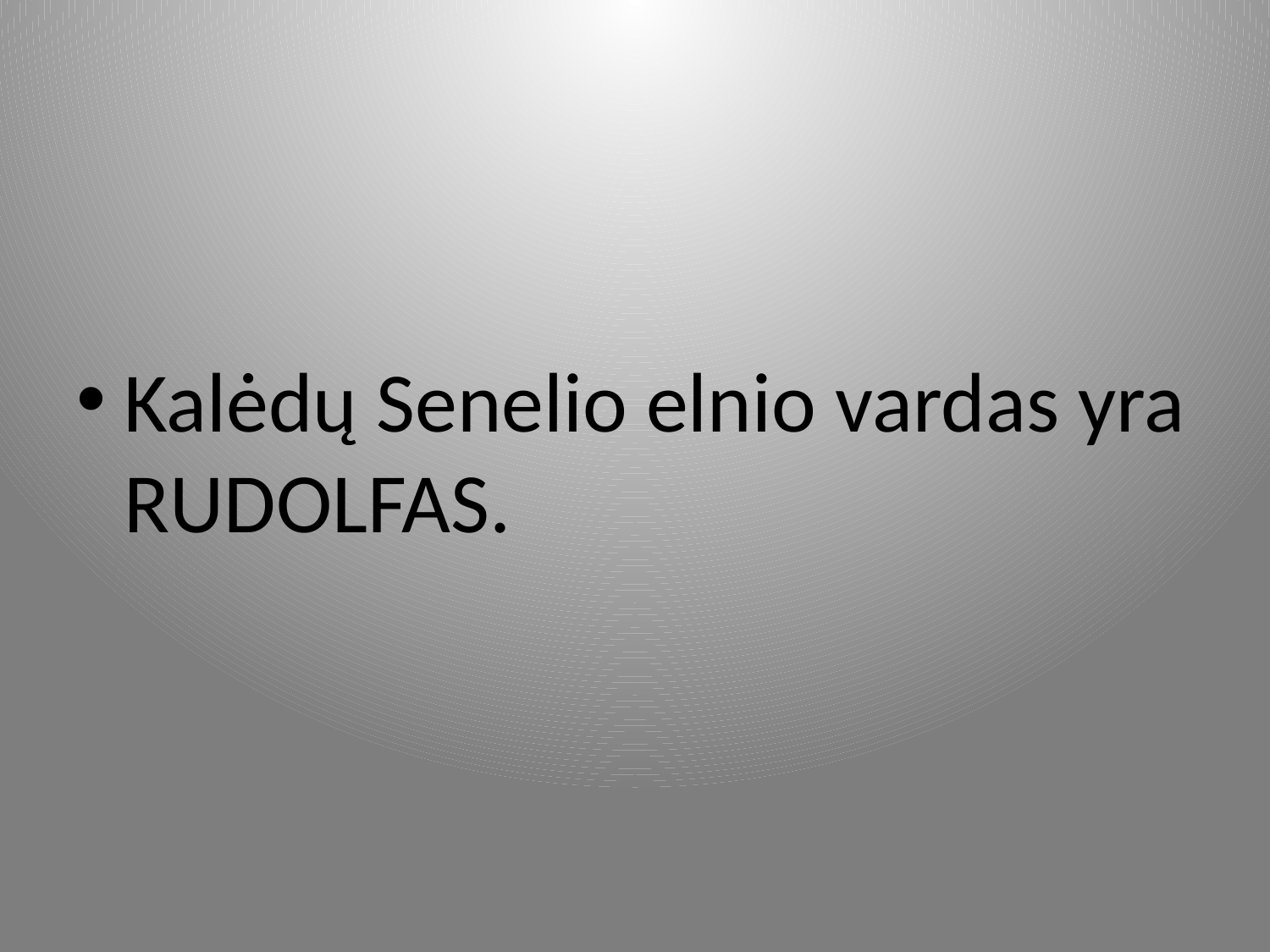

#

Kalėdų Senelio elnio vardas yra RUDOLFAS.